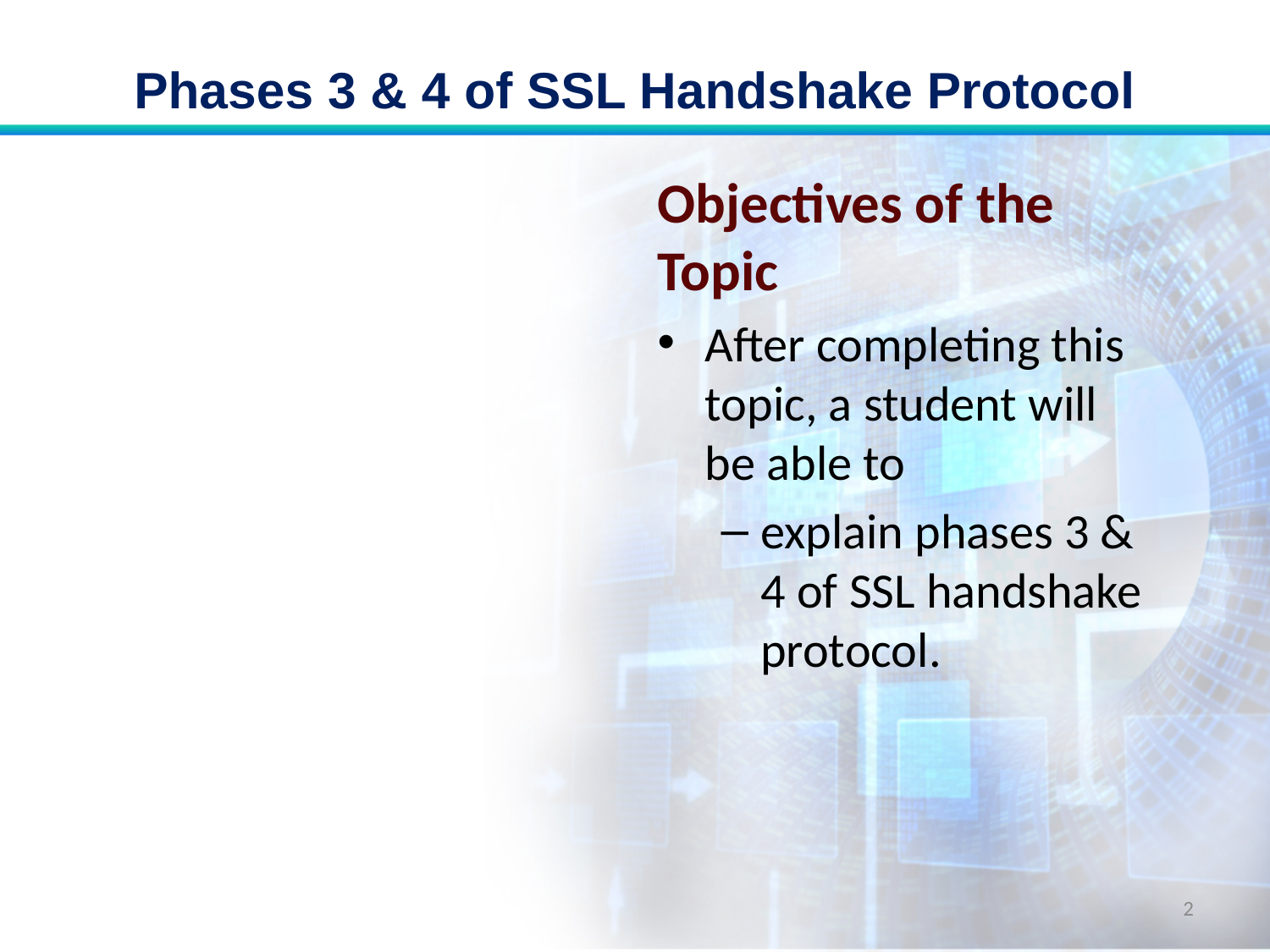

# Phases 3 & 4 of SSL Handshake Protocol
Objectives of the Topic
After completing this topic, a student will be able to
explain phases 3 & 4 of SSL handshake protocol.
2